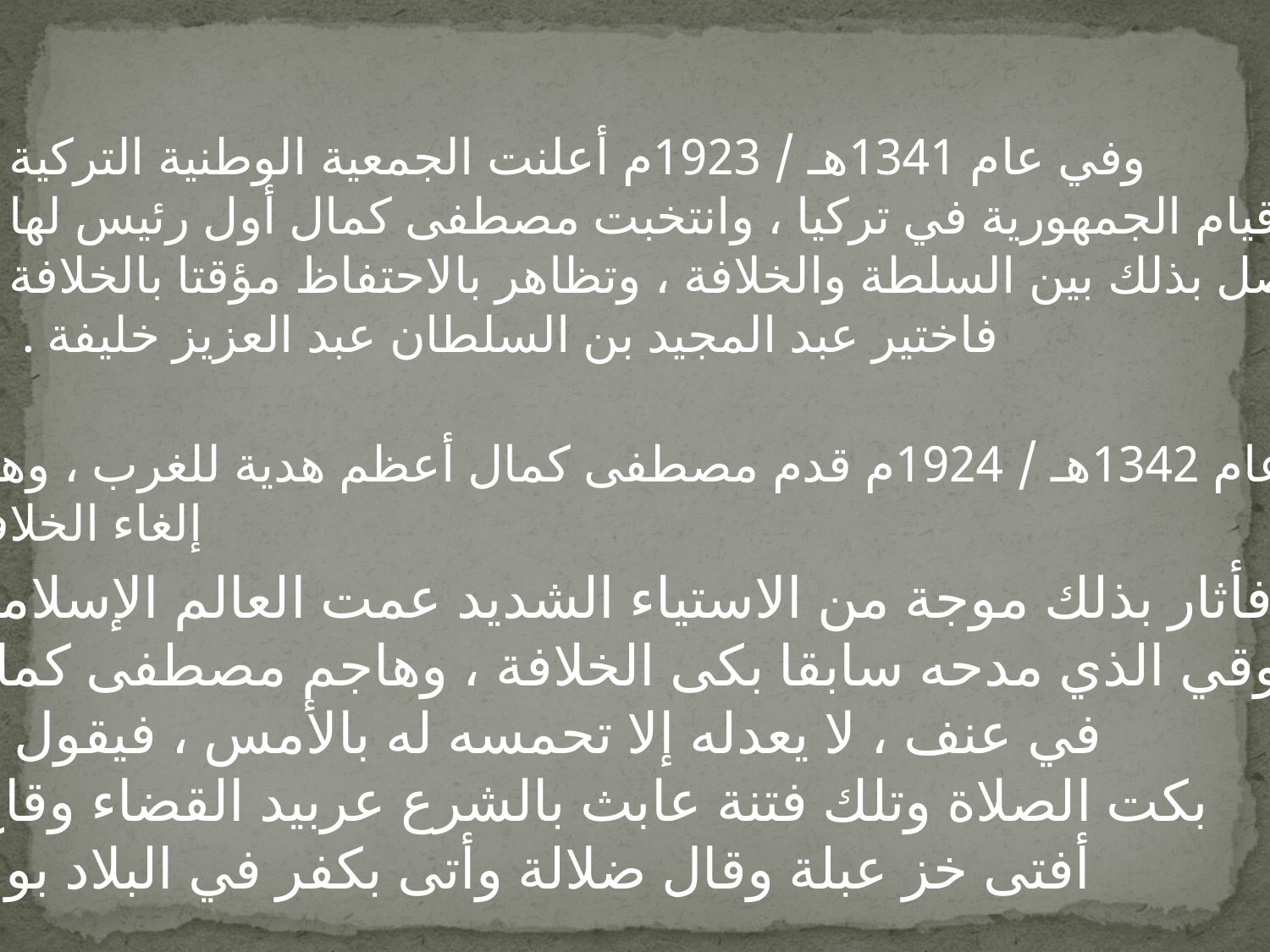

وفي عام 1341هـ / 1923م أعلنت الجمعية الوطنية التركية
قيام الجمهورية في تركيا ، وانتخبت مصطفى كمال أول رئيس لها
وفصل بذلك بين السلطة والخلافة ، وتظاهر بالاحتفاظ مؤقتا بالخلافة
 . فاختير عبد المجيد بن السلطان عبد العزيز خليفة
وفي عام 1342هـ / 1924م قدم مصطفى كمال أعظم هدية للغرب ، وهي
إلغاء الخلافة
فأثار بذلك موجة من الاستياء الشديد عمت العالم الإسلامي .
فشوقي الذي مدحه سابقا بكى الخلافة ، وهاجم مصطفى كمال
 في عنف ، لا يعدله إلا تحمسه له بالأمس ، فيقول :
بكت الصلاة وتلك فتنة عابث بالشرع عربيد القضاء وقاح
أفتى خز عبلة وقال ضلالة وأتى بكفر في البلاد بواح